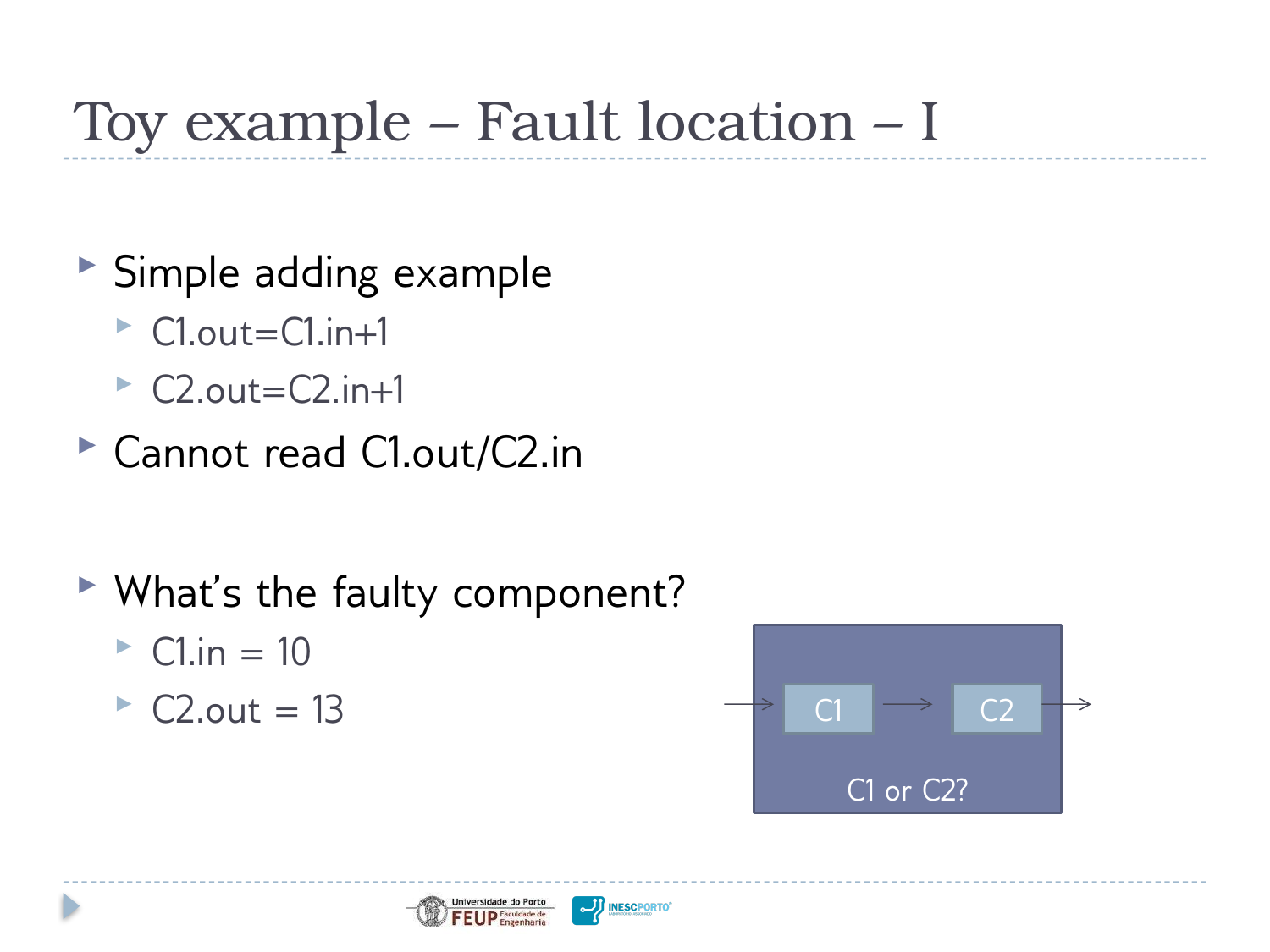

# Toy example – Fault location – I

Simple adding example
C1.out=C1.in+1
C2.out=C2.in+1
Cannot read C1.out/C2.in

What’s the faulty component?
C1.in = 10
C2.out = 13
C1 or C2?
C1
C2